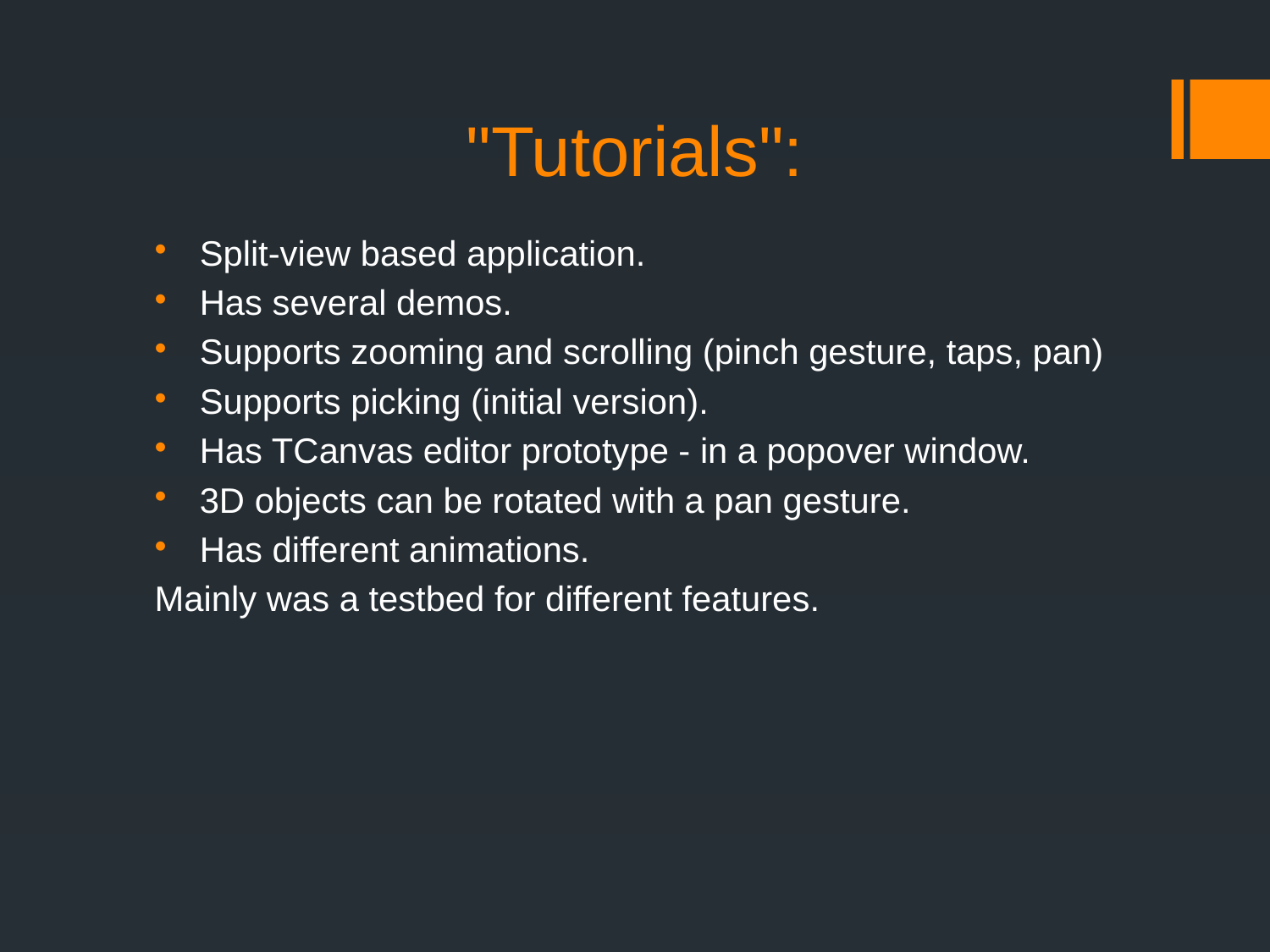

# "Tutorials":
Split-view based application.
Has several demos.
Supports zooming and scrolling (pinch gesture, taps, pan)
Supports picking (initial version).
Has TCanvas editor prototype - in a popover window.
3D objects can be rotated with a pan gesture.
Has different animations.
Mainly was a testbed for different features.